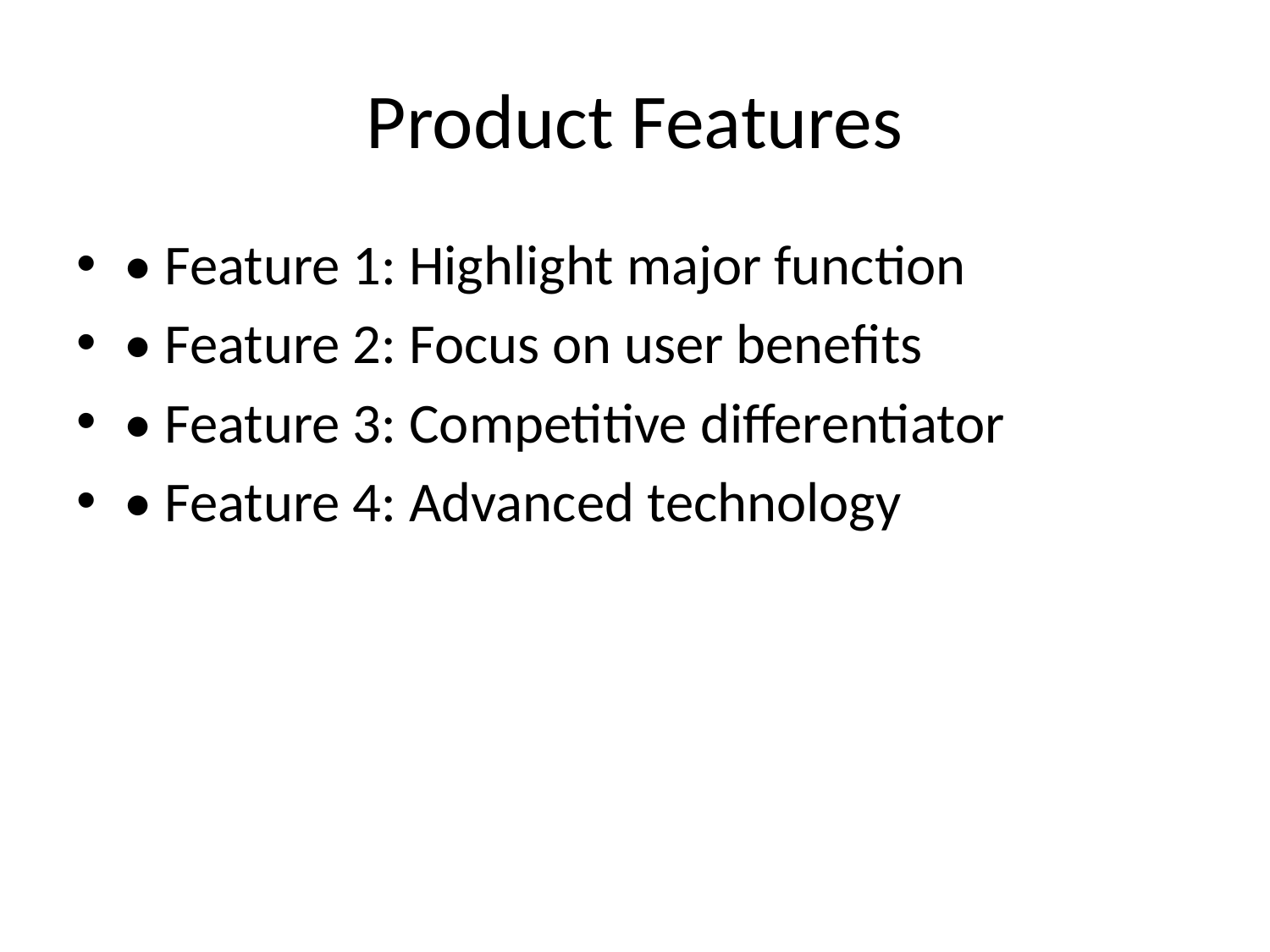

# Product Features
• Feature 1: Highlight major function
• Feature 2: Focus on user benefits
• Feature 3: Competitive differentiator
• Feature 4: Advanced technology